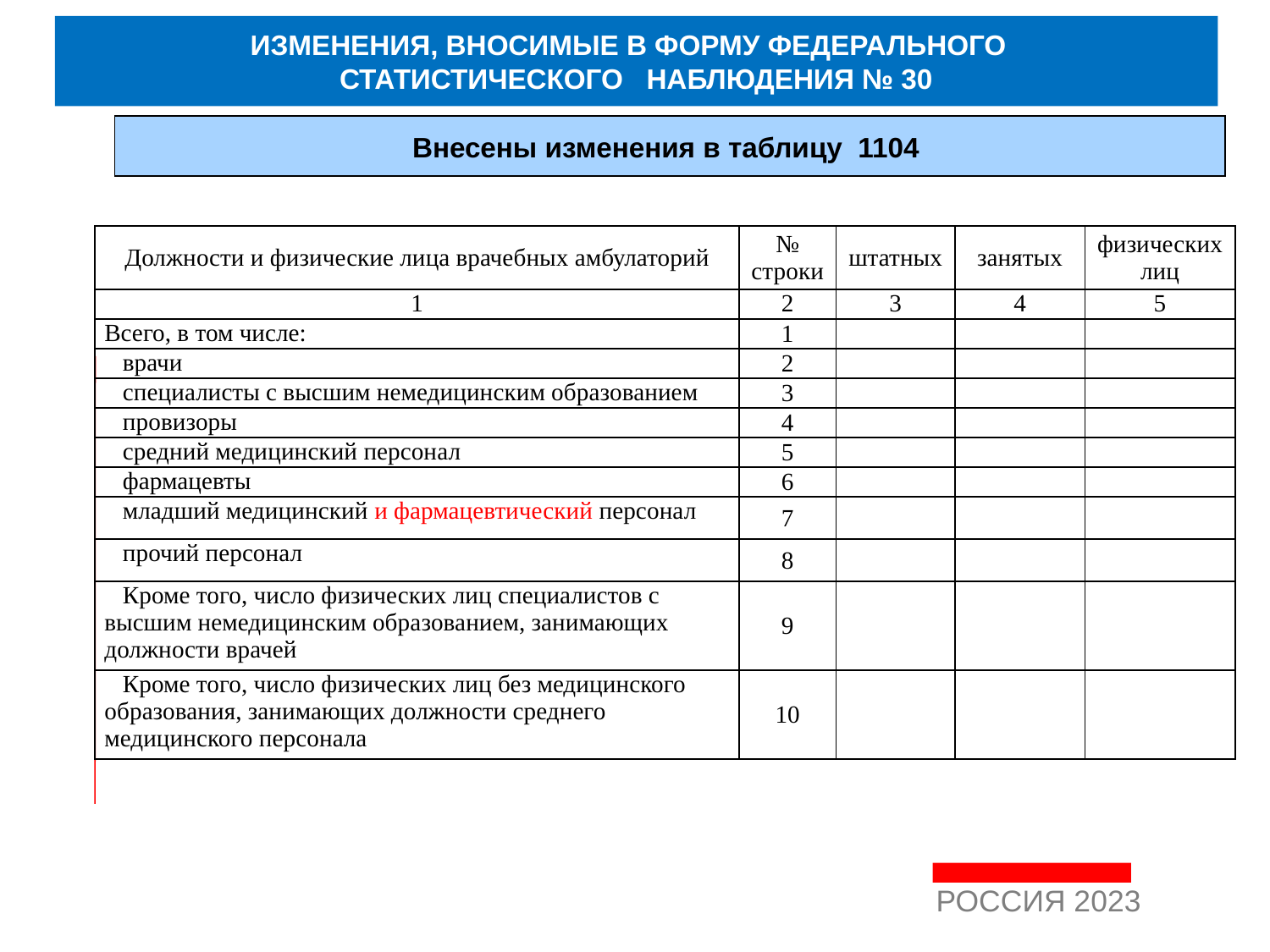

ИЗМЕНЕНИЯ, ВНОСИМЫЕ В ФОРМУ ФЕДЕРАЛЬНОГО
СТАТИСТИЧЕСКОГО   НАБЛЮДЕНИЯ № 30
Внесены изменения в таблицу  1104

| Должности и физические лица врачебных амбулаторий | № строки | штатных | занятых | физических лиц |
| --- | --- | --- | --- | --- |
| 1 | 2 | 3 | 4 | 5 |
| Всего, в том числе: | 1 |  |  |  |
| врачи | 2 |  |  |  |
| специалисты с высшим немедицинским образованием | 3 |  |  |  |
| провизоры | 4 |  |  |  |
| средний медицинский персонал | 5 |  |  |  |
| фармацевты | 6 |  |  |  |
| младший медицинский и фармацевтический персонал | 7 |  |  |  |
| прочий персонал | 8 |  |  |  |
| Кроме того, число физических лиц специалистов с высшим немедицинским образованием, занимающих должности врачей | 9 |  |  |  |
| Кроме того, число физических лиц без медицинского образования, занимающих должности среднего медицинского персонала | 10 |  |  |  |

РОССИЯ 2023